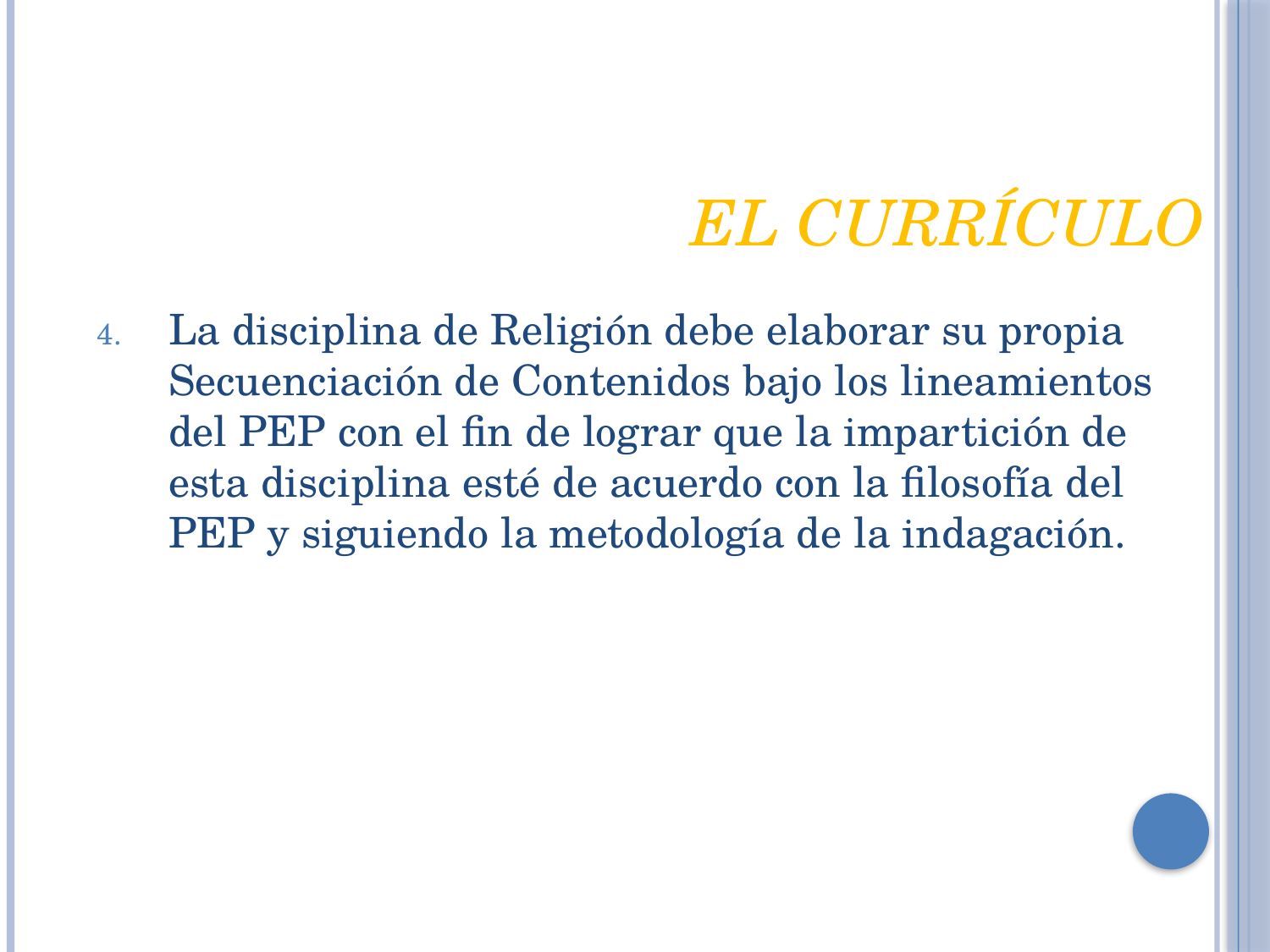

# El Currículo
La disciplina de Religión debe elaborar su propia Secuenciación de Contenidos bajo los lineamientos del PEP con el fin de lograr que la impartición de esta disciplina esté de acuerdo con la filosofía del PEP y siguiendo la metodología de la indagación.